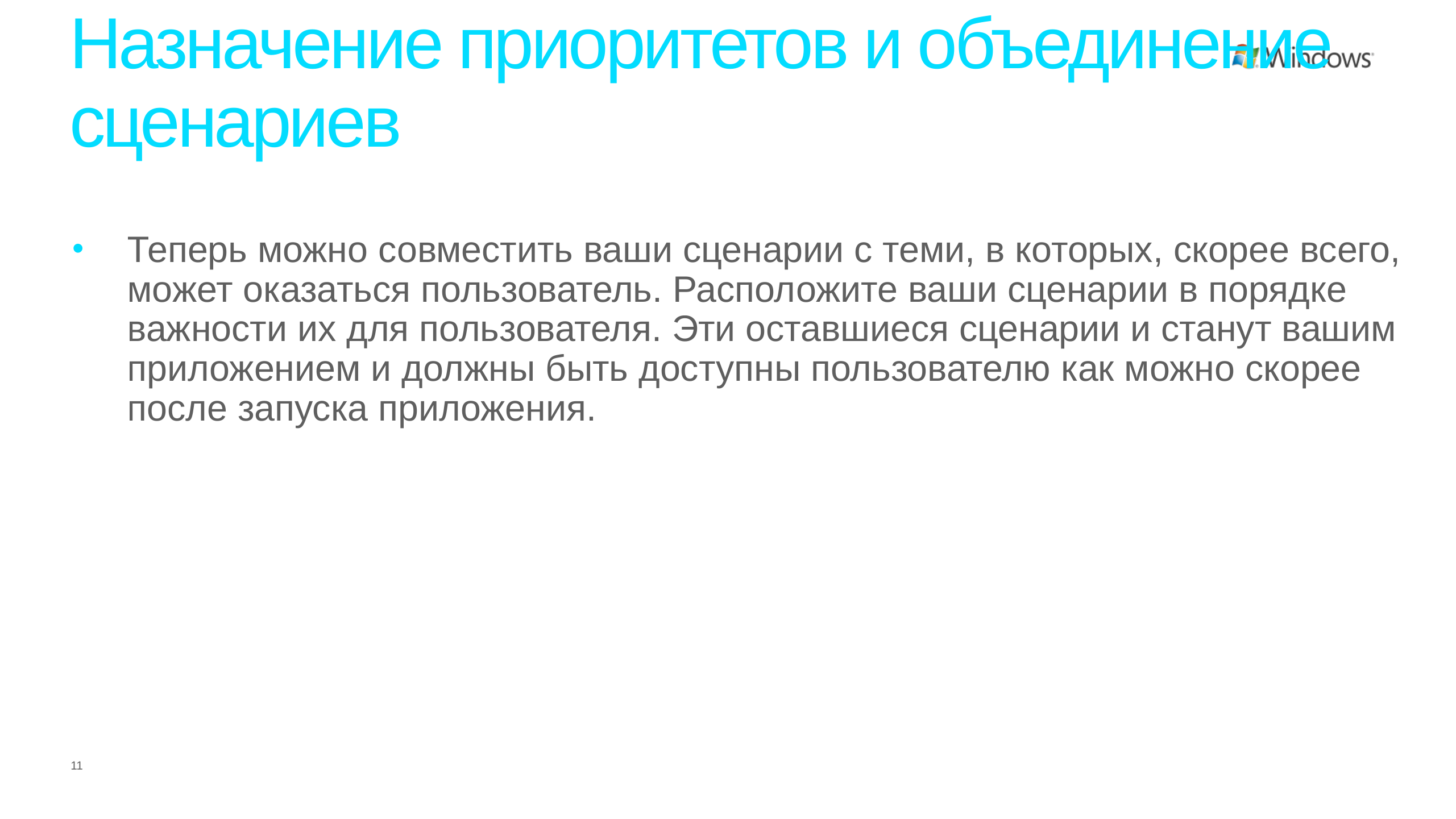

# Назначение приоритетов и объединение сценариев

Теперь можно совместить ваши сценарии с теми, в которых, скорее всего, может оказаться пользователь. Расположите ваши сценарии в порядке важности их для пользователя. Эти оставшиеся сценарии и станут вашим приложением и должны быть доступны пользователю как можно скорее после запуска приложения.